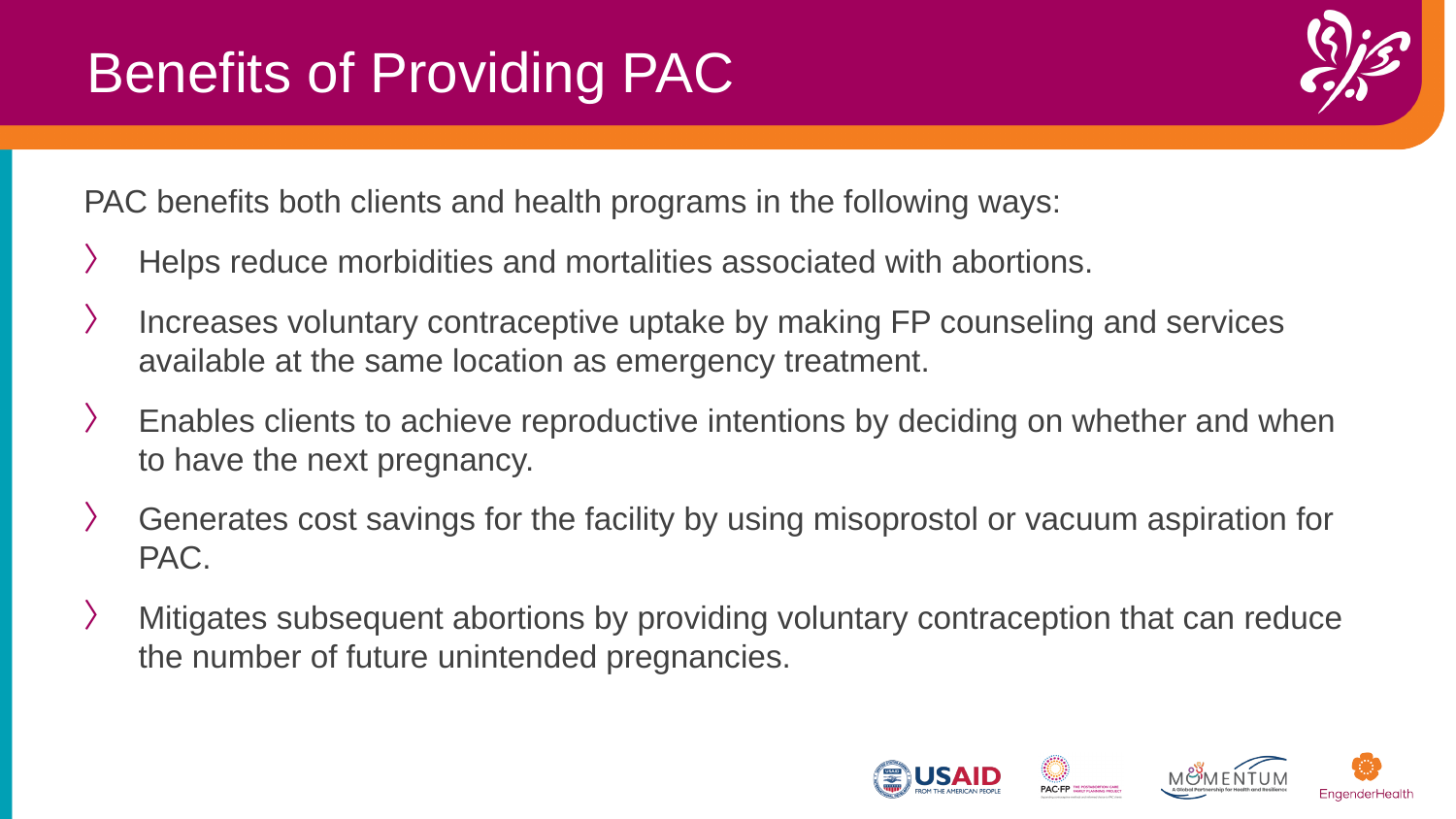

Benefits of Providing PAC
PAC benefits both clients and health programs in the following ways:
Helps reduce morbidities and mortalities associated with abortions.
Increases voluntary contraceptive uptake by making FP counseling and services available at the same location as emergency treatment.
Enables clients to achieve reproductive intentions by deciding on whether and when to have the next pregnancy.
Generates cost savings for the facility by using misoprostol or vacuum aspiration for PAC.
Mitigates subsequent abortions by providing voluntary contraception that can reduce the number of future unintended pregnancies.